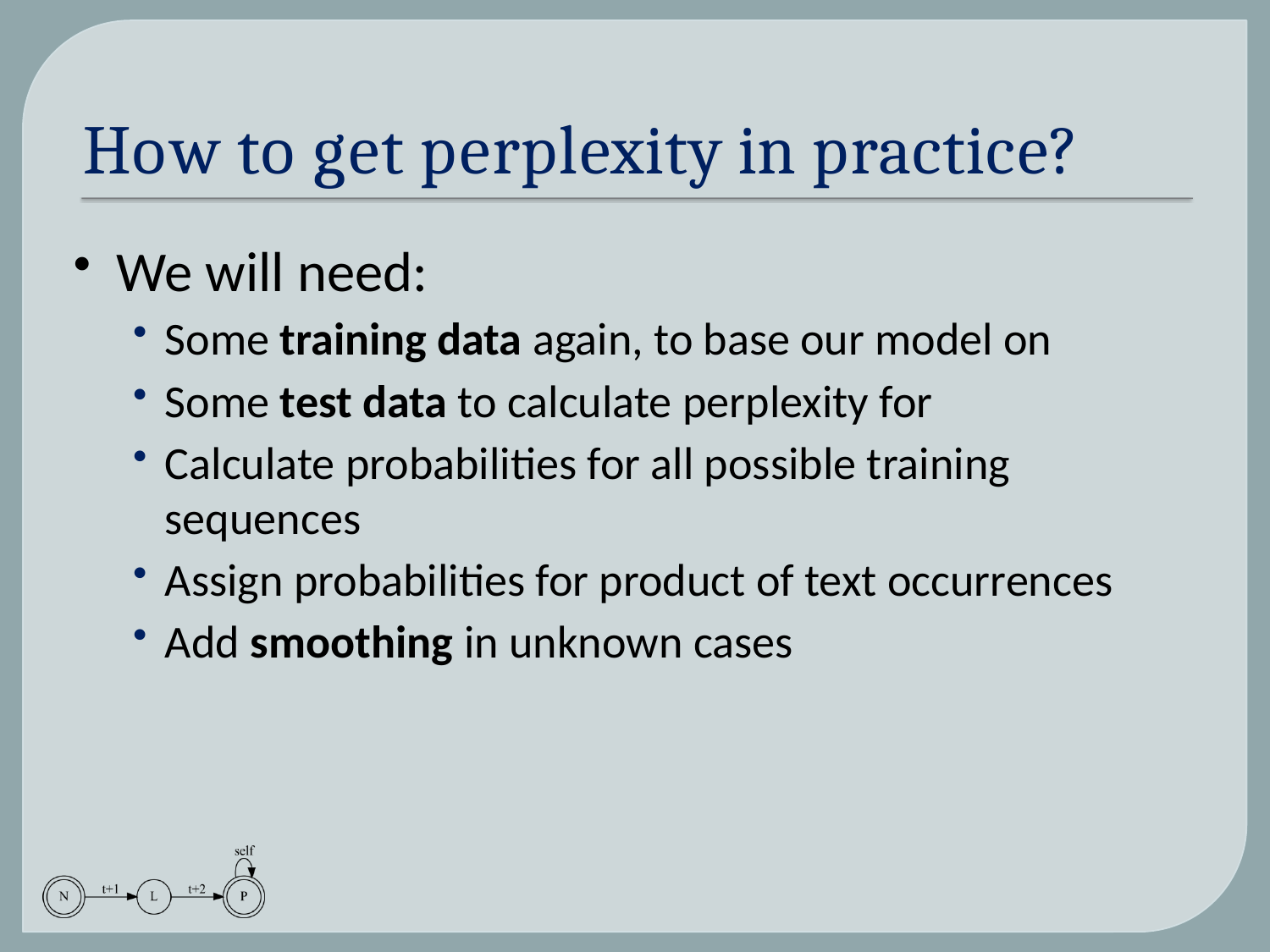

# How to get perplexity in practice?
We will need:
Some training data again, to base our model on
Some test data to calculate perplexity for
Calculate probabilities for all possible training sequences
Assign probabilities for product of text occurrences
Add smoothing in unknown cases